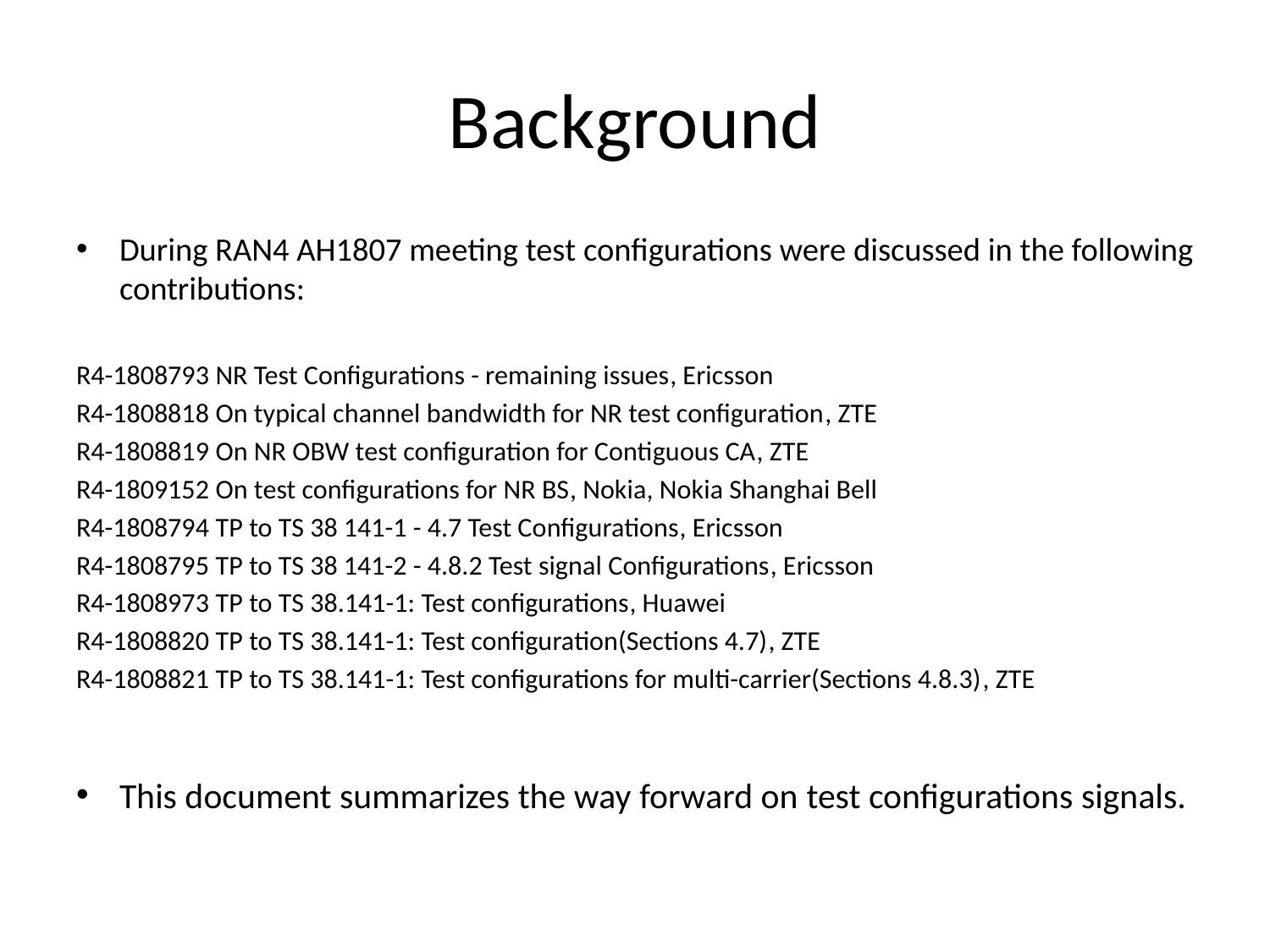

# Background
During RAN4 AH1807 meeting test configurations were discussed in the following contributions:

R4-1808793 NR Test Configurations - remaining issues, Ericsson
R4-1808818 On typical channel bandwidth for NR test configuration, ZTE
R4-1808819 On NR OBW test configuration for Contiguous CA, ZTE
R4-1809152 On test configurations for NR BS, Nokia, Nokia Shanghai Bell
R4-1808794 TP to TS 38 141-1 - 4.7 Test Configurations, Ericsson
R4-1808795 TP to TS 38 141-2 - 4.8.2 Test signal Configurations, Ericsson
R4-1808973 TP to TS 38.141-1: Test configurations, Huawei
R4-1808820 TP to TS 38.141-1: Test configuration(Sections 4.7), ZTE
R4-1808821 TP to TS 38.141-1: Test configurations for multi-carrier(Sections 4.8.3), ZTE

This document summarizes the way forward on test configurations signals.